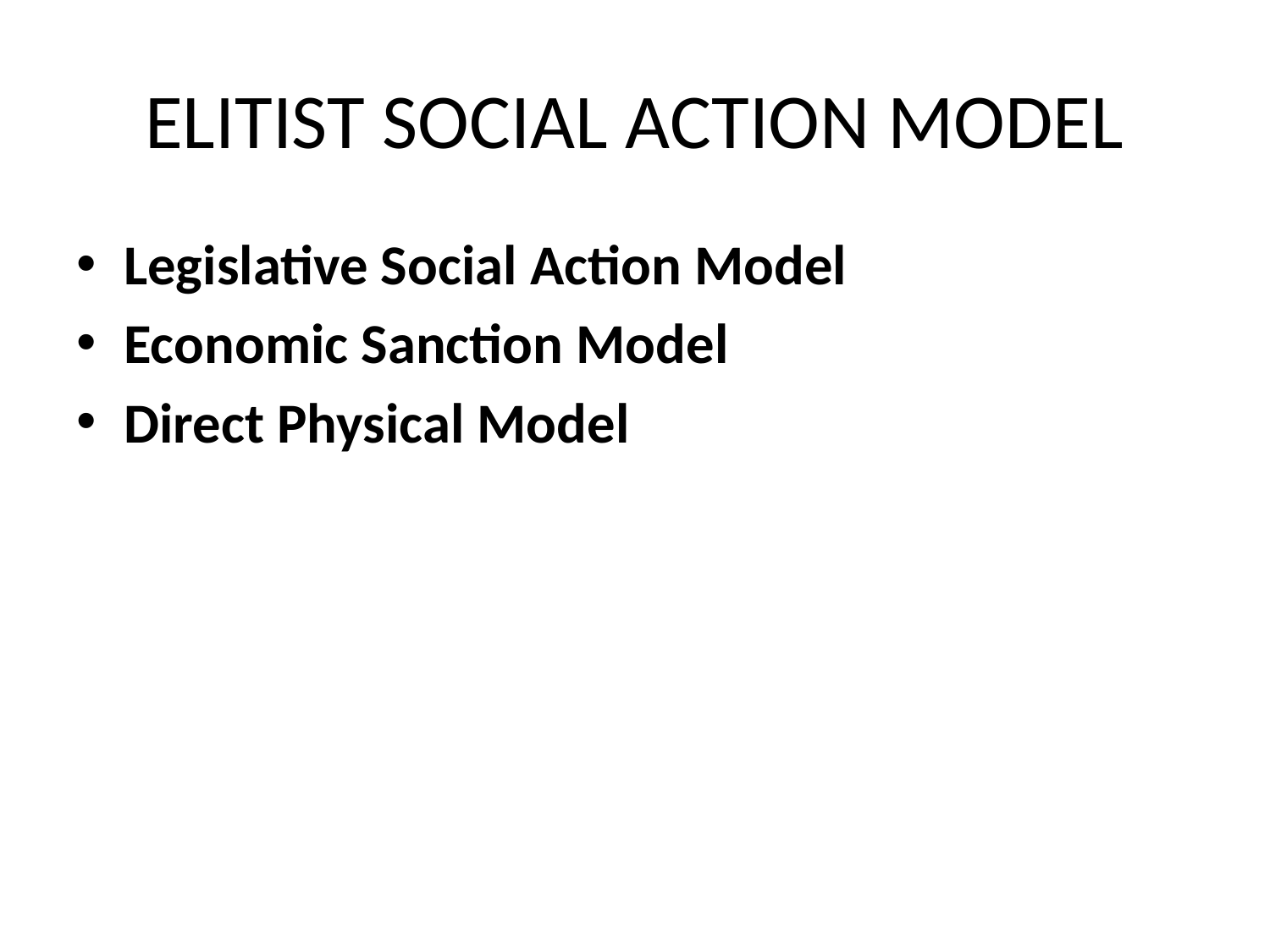

# ELITIST SOCIAL ACTION MODEL
Legislative Social Action Model
Economic Sanction Model
Direct Physical Model